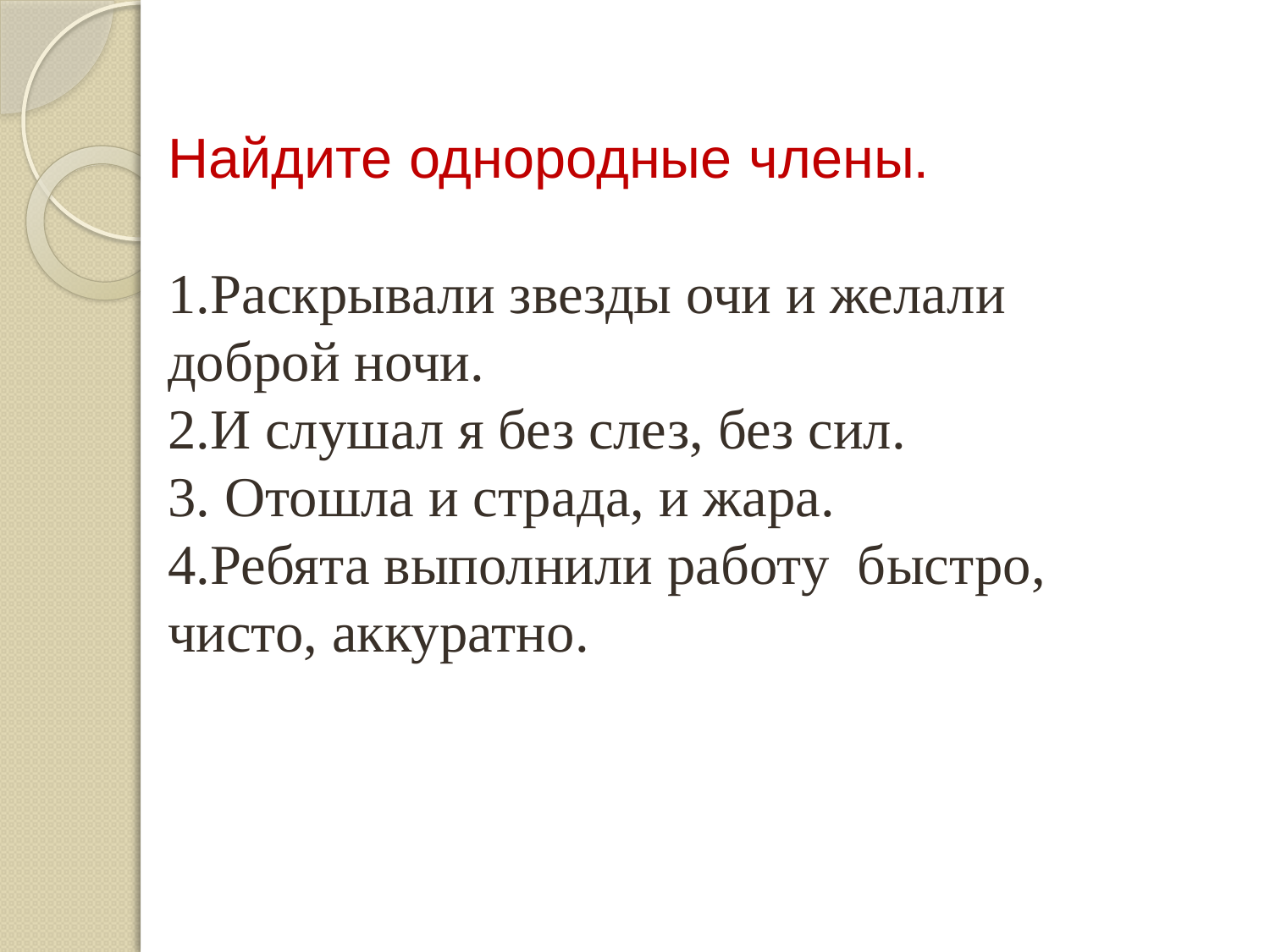

# Найдите однородные члены. 1.Раскрывали звезды очи и желали доброй ночи. 2.И слушал я без слез, без сил. 3. Отошла и страда, и жара. 4.Ребята выполнили работу  быстро, чисто, аккуратно.